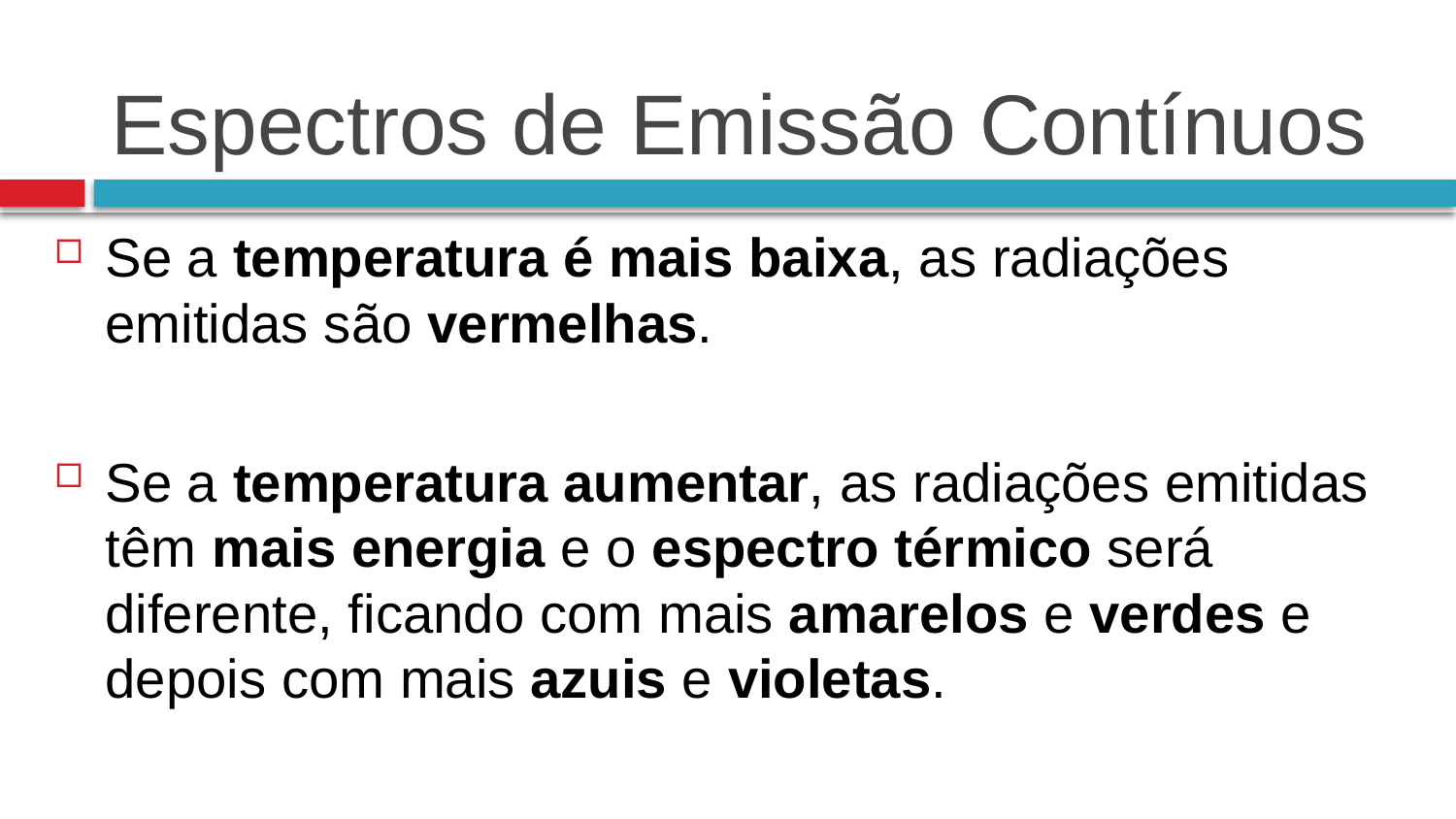

# Espectros de Emissão Contínuos
Se a temperatura é mais baixa, as radiações emitidas são vermelhas.

Se a temperatura aumentar, as radiações emitidas têm mais energia e o espectro térmico será diferente, ficando com mais amarelos e verdes e depois com mais azuis e violetas.